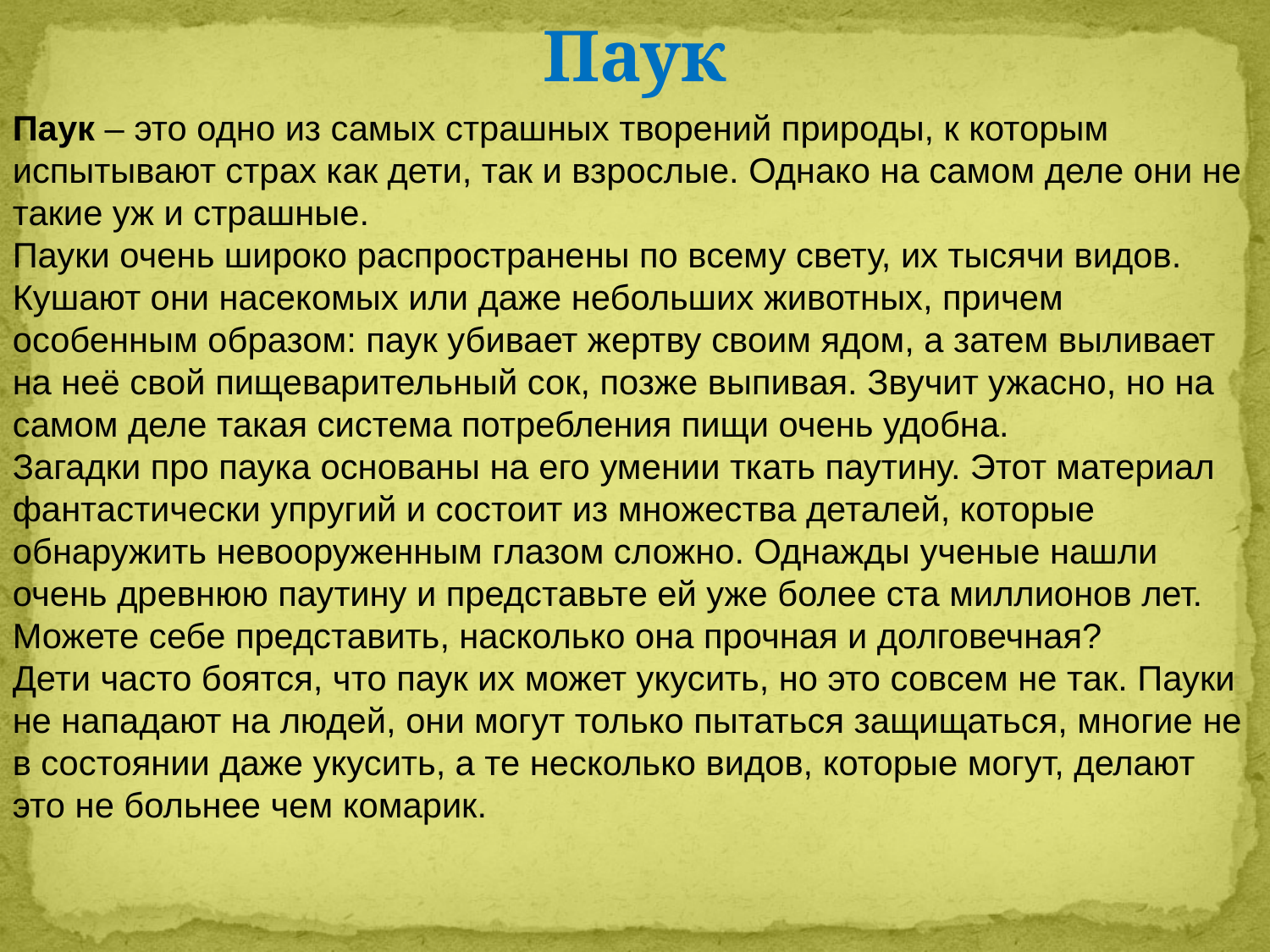

Паук

Паук – это одно из самых страшных творений природы, к которым испытывают страх как дети, так и взрослые. Однако на самом деле они не такие уж и страшные.
Пауки очень широко распространены по всему свету, их тысячи видов. Кушают они насекомых или даже небольших животных, причем особенным образом: паук убивает жертву своим ядом, а затем выливает на неё свой пищеварительный сок, позже выпивая. Звучит ужасно, но на самом деле такая система потребления пищи очень удобна.
Загадки про паука основаны на его умении ткать паутину. Этот материал фантастически упругий и состоит из множества деталей, которые обнаружить невооруженным глазом сложно. Однажды ученые нашли очень древнюю паутину и представьте ей уже более ста миллионов лет. Можете себе представить, насколько она прочная и долговечная?
Дети часто боятся, что паук их может укусить, но это совсем не так. Пауки не нападают на людей, они могут только пытаться защищаться, многие не в состоянии даже укусить, а те несколько видов, которые могут, делают это не больнее чем комарик.